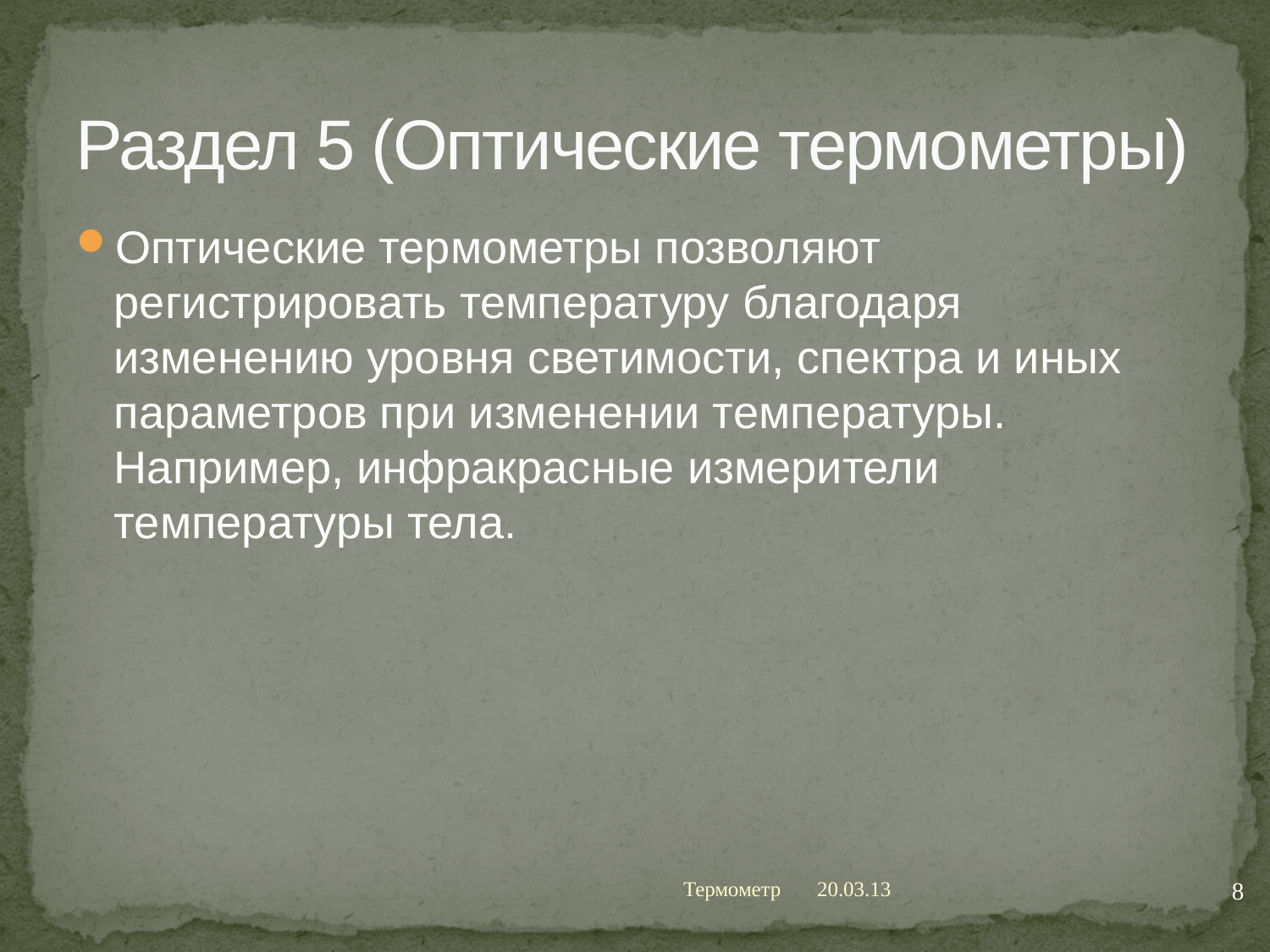

# Раздел 5 (Оптические термометры)
Оптические термометры позволяют регистрировать температуру благодаря изменению уровня светимости, спектра и иных параметров при изменении температуры. Например, инфракрасные измерители температуры тела.
8
Термометр
20.03.13